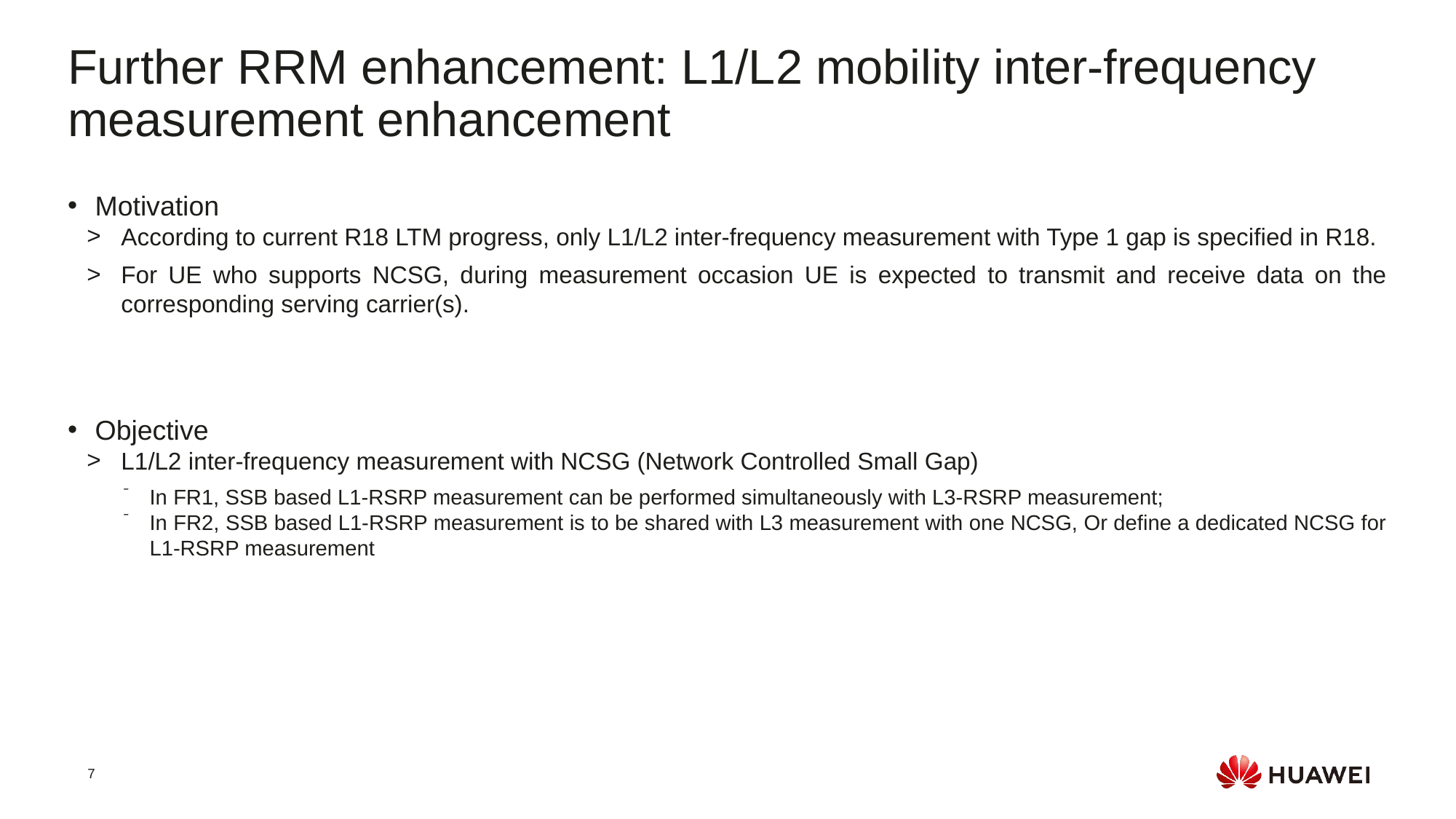

# Further RRM enhancement: L1/L2 mobility inter-frequency measurement enhancement
Motivation
According to current R18 LTM progress, only L1/L2 inter-frequency measurement with Type 1 gap is specified in R18.
For UE who supports NCSG, during measurement occasion UE is expected to transmit and receive data on the corresponding serving carrier(s).

Objective
L1/L2 inter-frequency measurement with NCSG (Network Controlled Small Gap)
In FR1, SSB based L1-RSRP measurement can be performed simultaneously with L3-RSRP measurement;
In FR2, SSB based L1-RSRP measurement is to be shared with L3 measurement with one NCSG, Or define a dedicated NCSG for L1-RSRP measurement